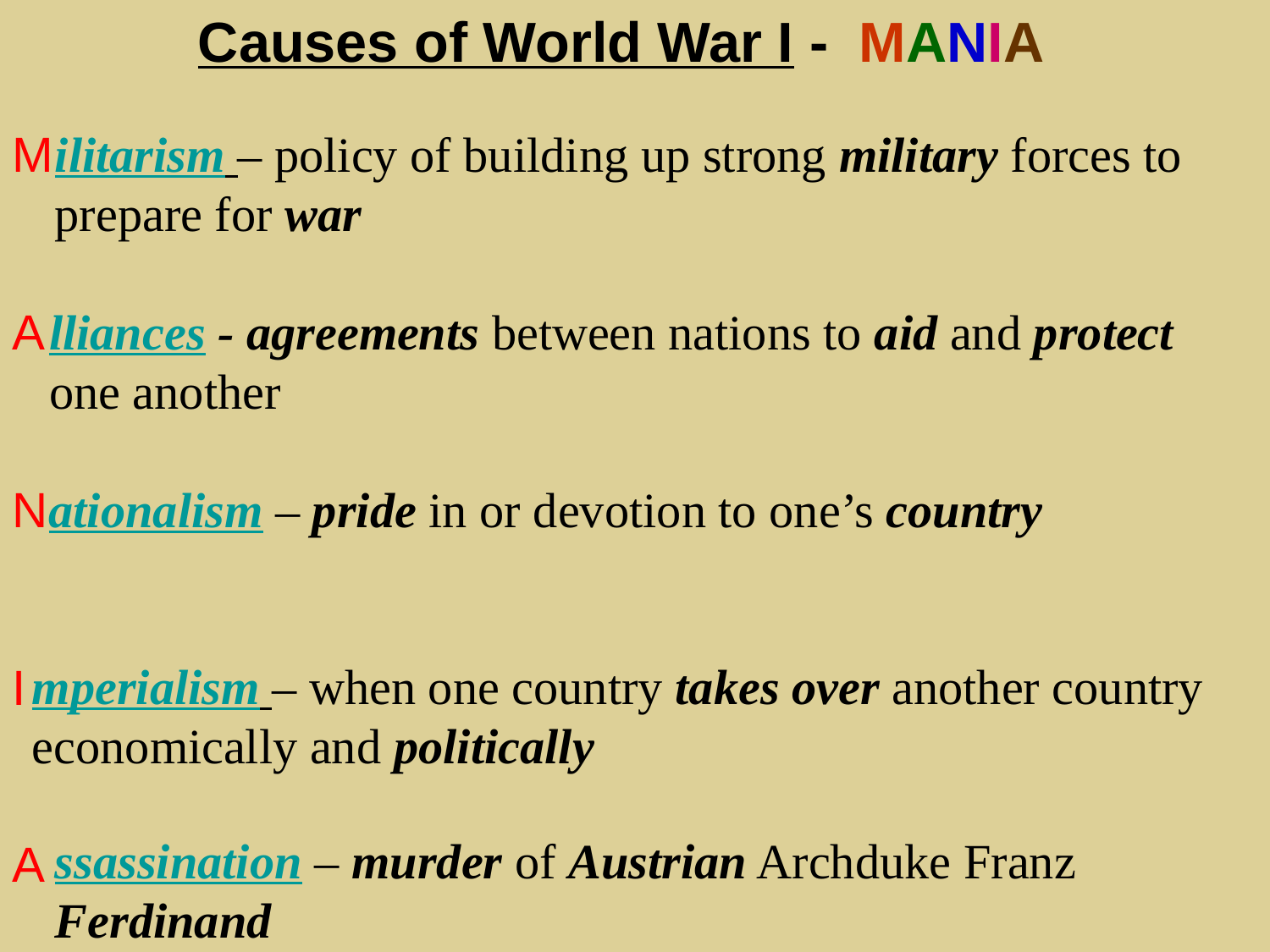

Causes of World War I -
MANIA
M

A

N

I

A
ilitarism – policy of building up strong military forces to prepare for war
lliances - agreements between nations to aid and protect one another
ationalism – pride in or devotion to one’s country
mperialism – when one country takes over another country economically and politically
ssassination – murder of Austrian Archduke Franz Ferdinand